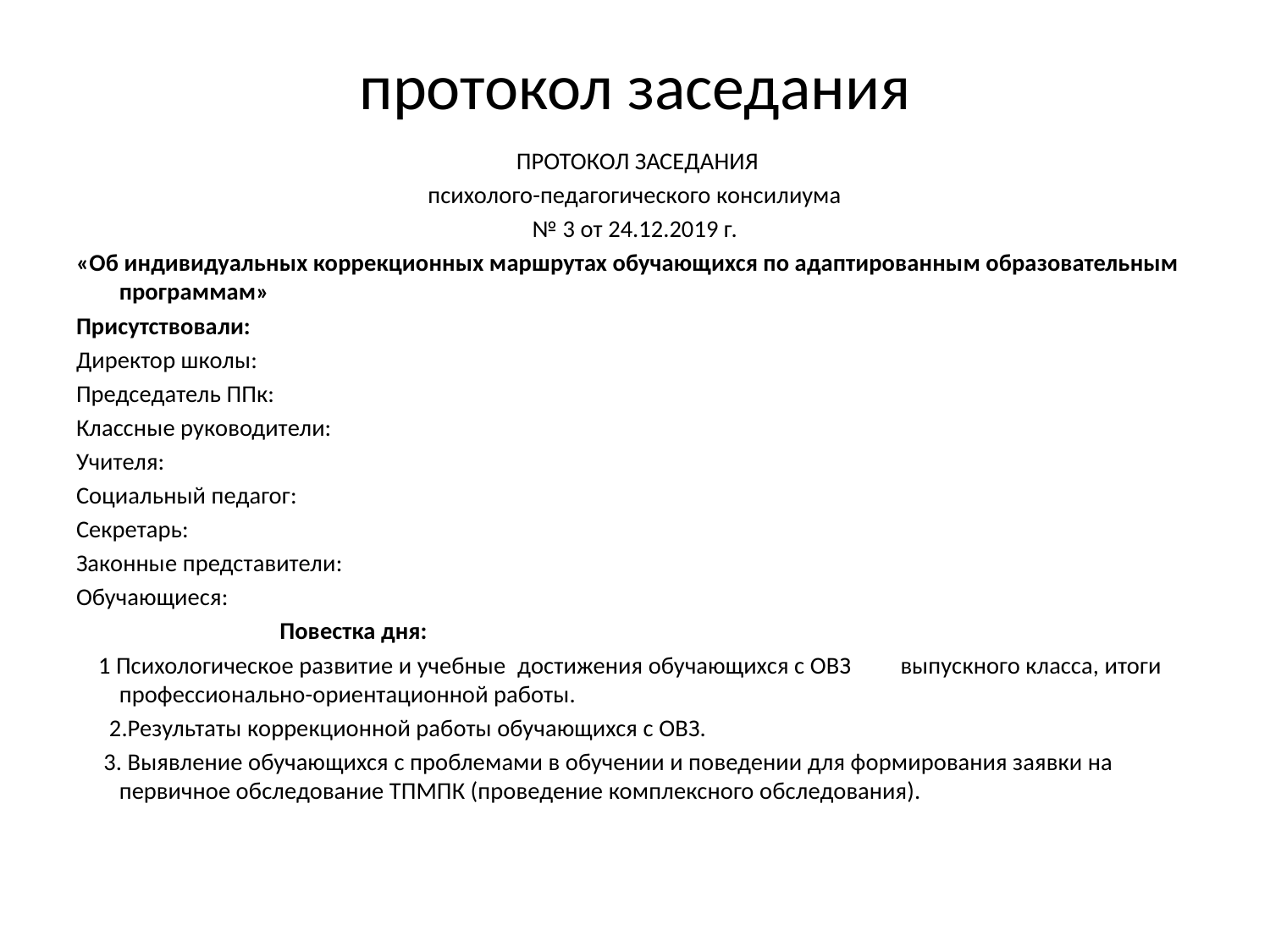

# протокол заседания
 ПРОТОКОЛ ЗАСЕДАНИЯ
психолого-педагогического консилиума
№ 3 от 24.12.2019 г.
«Об индивидуальных коррекционных маршрутах обучающихся по адаптированным образовательным программам»
Присутствовали:
Директор школы:
Председатель ППк:
Классные руководители:
Учителя:
Социальный педагог:
Секретарь:
Законные представители:
Обучающиеся:
                                     Повестка дня:
    1 Психологическое развитие и учебные  достижения обучающихся с ОВЗ         выпускного класса, итоги профессионально-ориентационной работы.
      2.Результаты коррекционной работы обучающихся с ОВЗ.
     3. Выявление обучающихся с проблемами в обучении и поведении для формирования заявки на первичное обследование ТПМПК (проведение комплексного обследования).